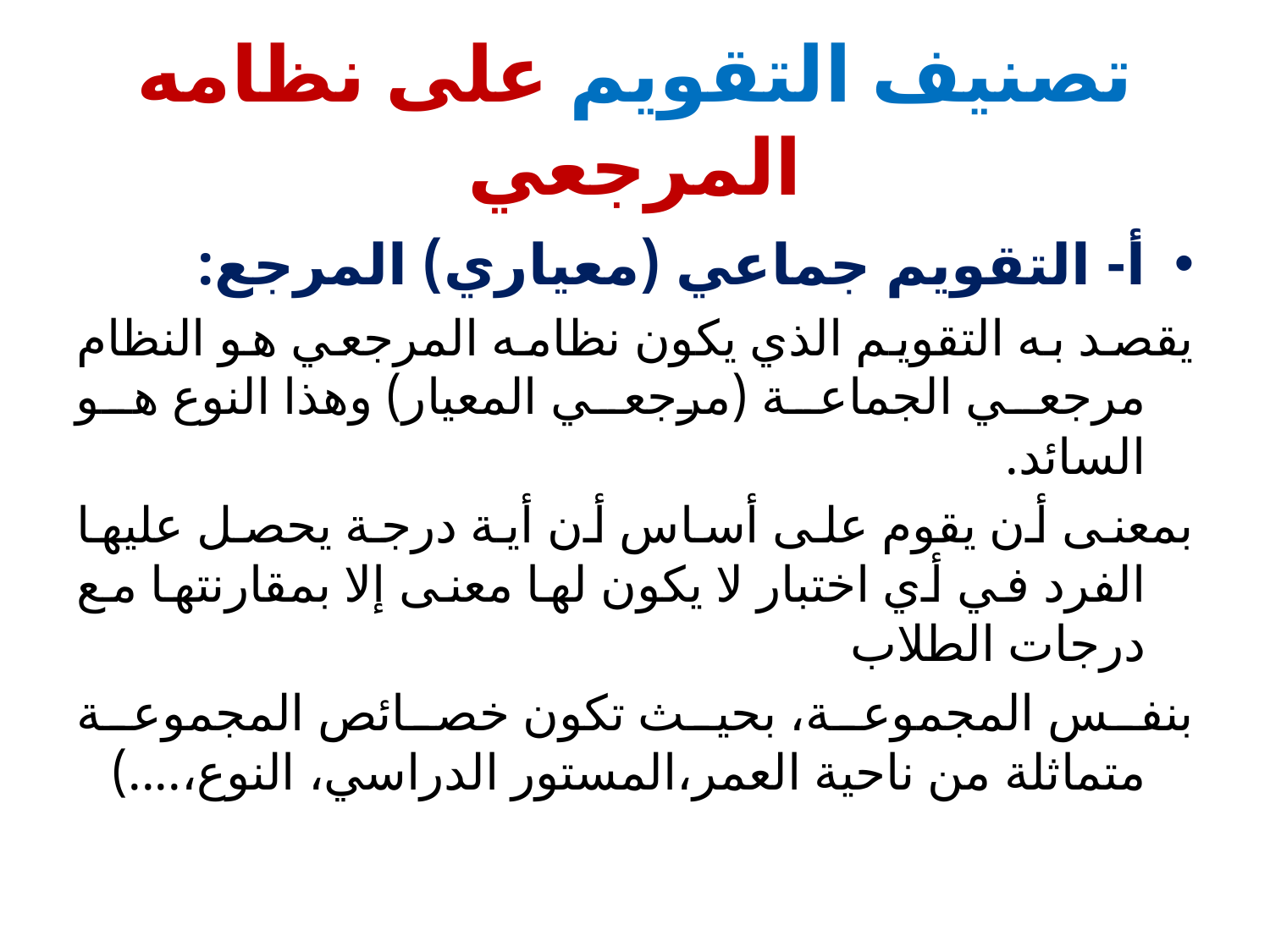

# تصنيف التقويم على نظامه المرجعي
أ- التقويم جماعي (معياري) المرجع:
يقصد به التقويم الذي يكون نظامه المرجعي هو النظام مرجعي الجماعة (مرجعي المعيار) وهذا النوع هو السائد.
بمعنى أن يقوم على أساس أن أية درجة يحصل عليها الفرد في أي اختبار لا يكون لها معنى إلا بمقارنتها مع درجات الطلاب
بنفس المجموعة، بحيث تكون خصائص المجموعة متماثلة من ناحية العمر،المستور الدراسي، النوع،....)